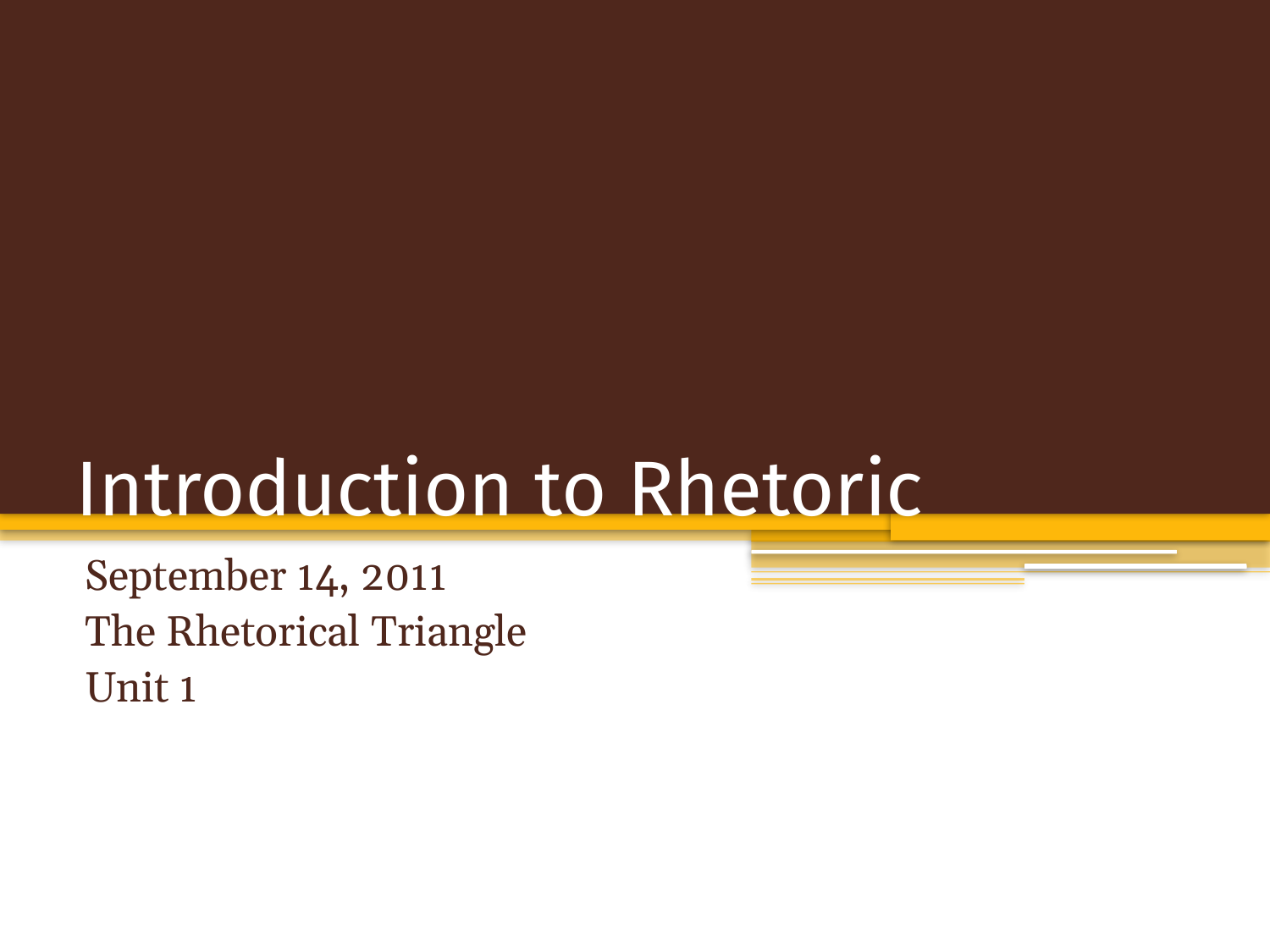

# Introduction to Rhetoric
September 14, 2011
The Rhetorical Triangle
Unit 1